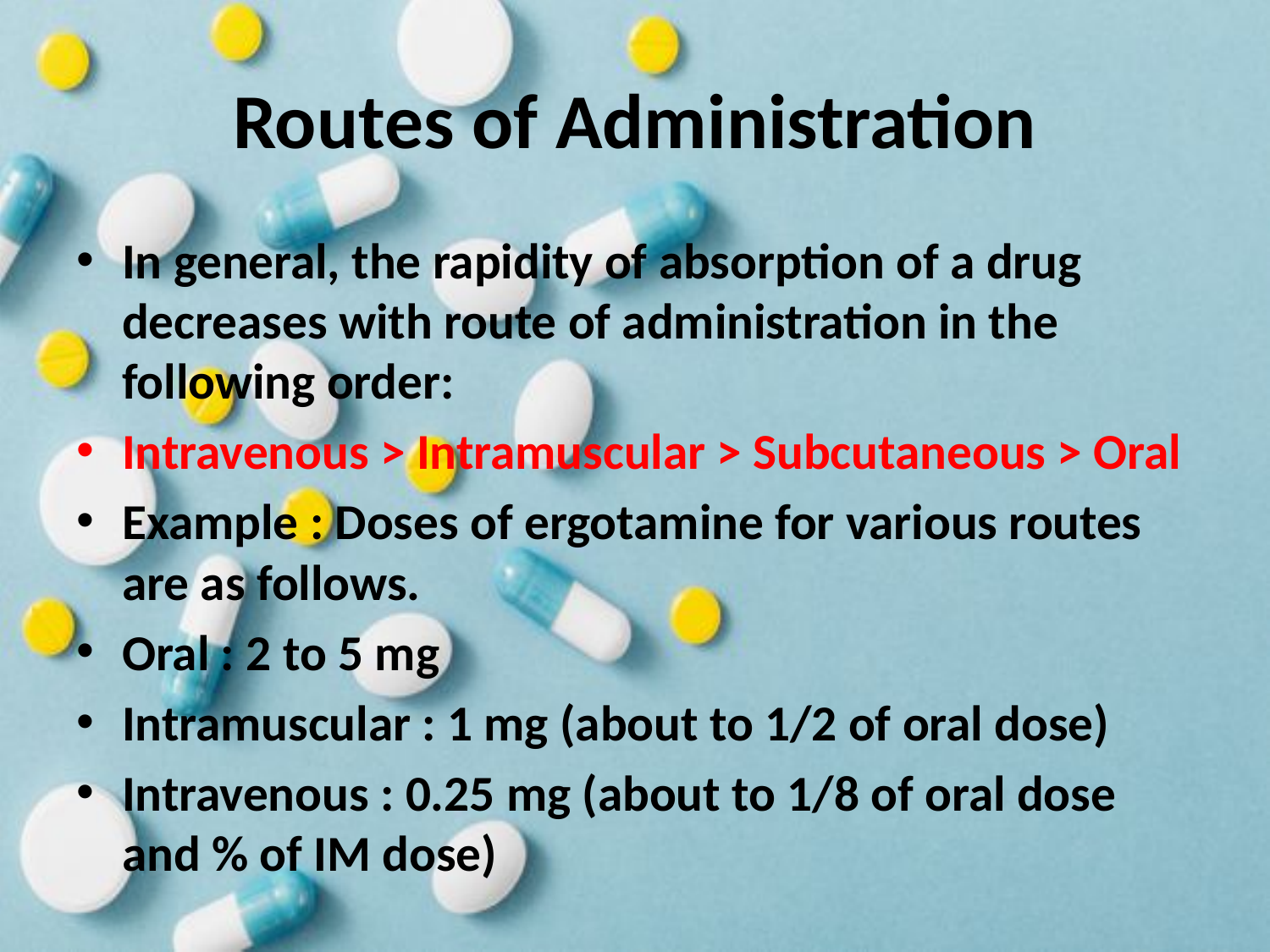

# Routes of Administration
In general, the rapidity of absorption of a drug decreases with route of administration in the following order:
Intravenous > Intramuscular > Subcutaneous > Oral
Example : Doses of ergotamine for various routes are as follows.
Oral : 2 to 5 mg
Intramuscular : 1 mg (about to 1/2 of oral dose)
Intravenous : 0.25 mg (about to 1/8 of oral dose and % of IM dose)